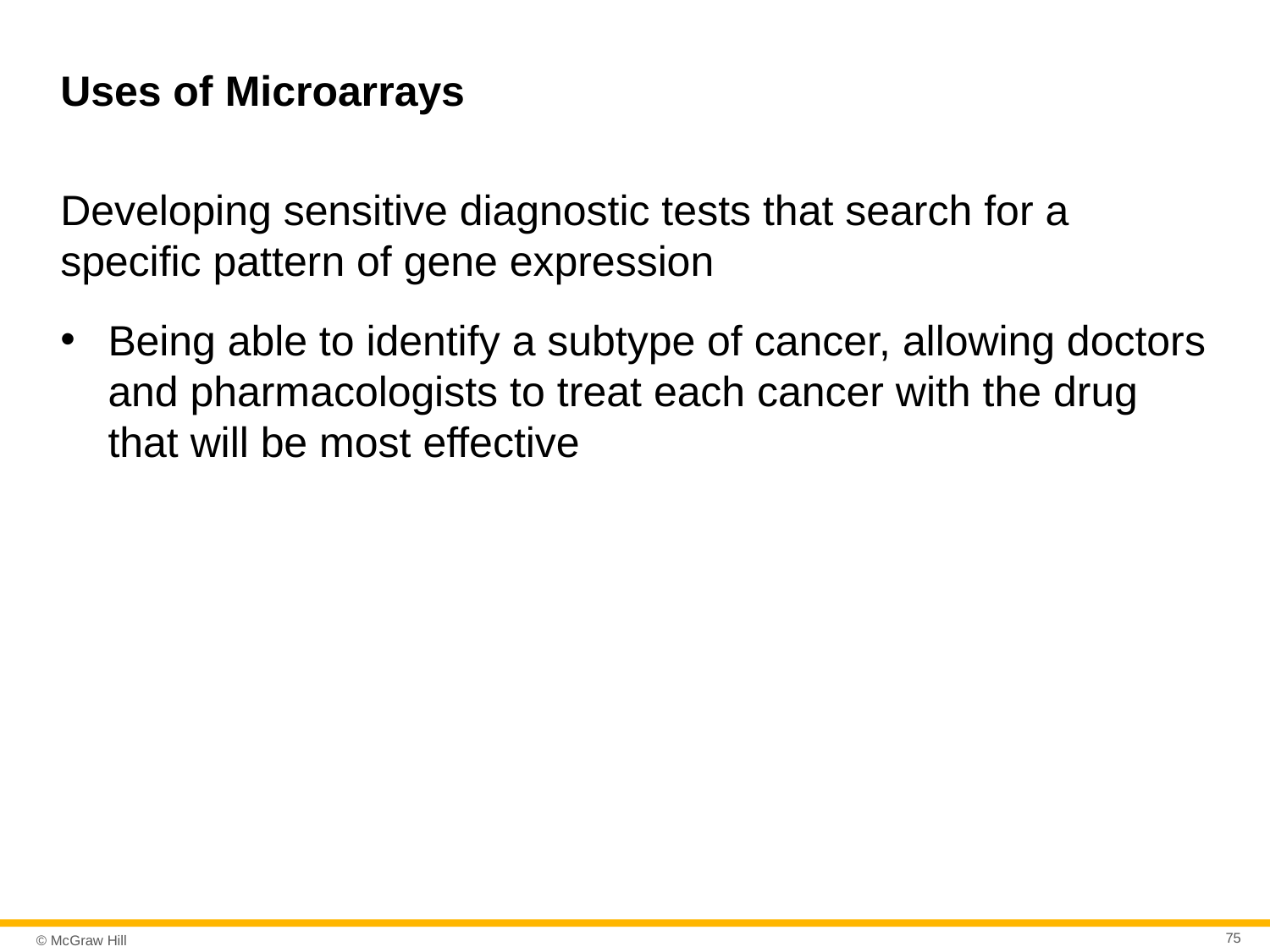

# Uses of Microarrays
Developing sensitive diagnostic tests that search for a specific pattern of gene expression
Being able to identify a subtype of cancer, allowing doctors and pharmacologists to treat each cancer with the drug that will be most effective